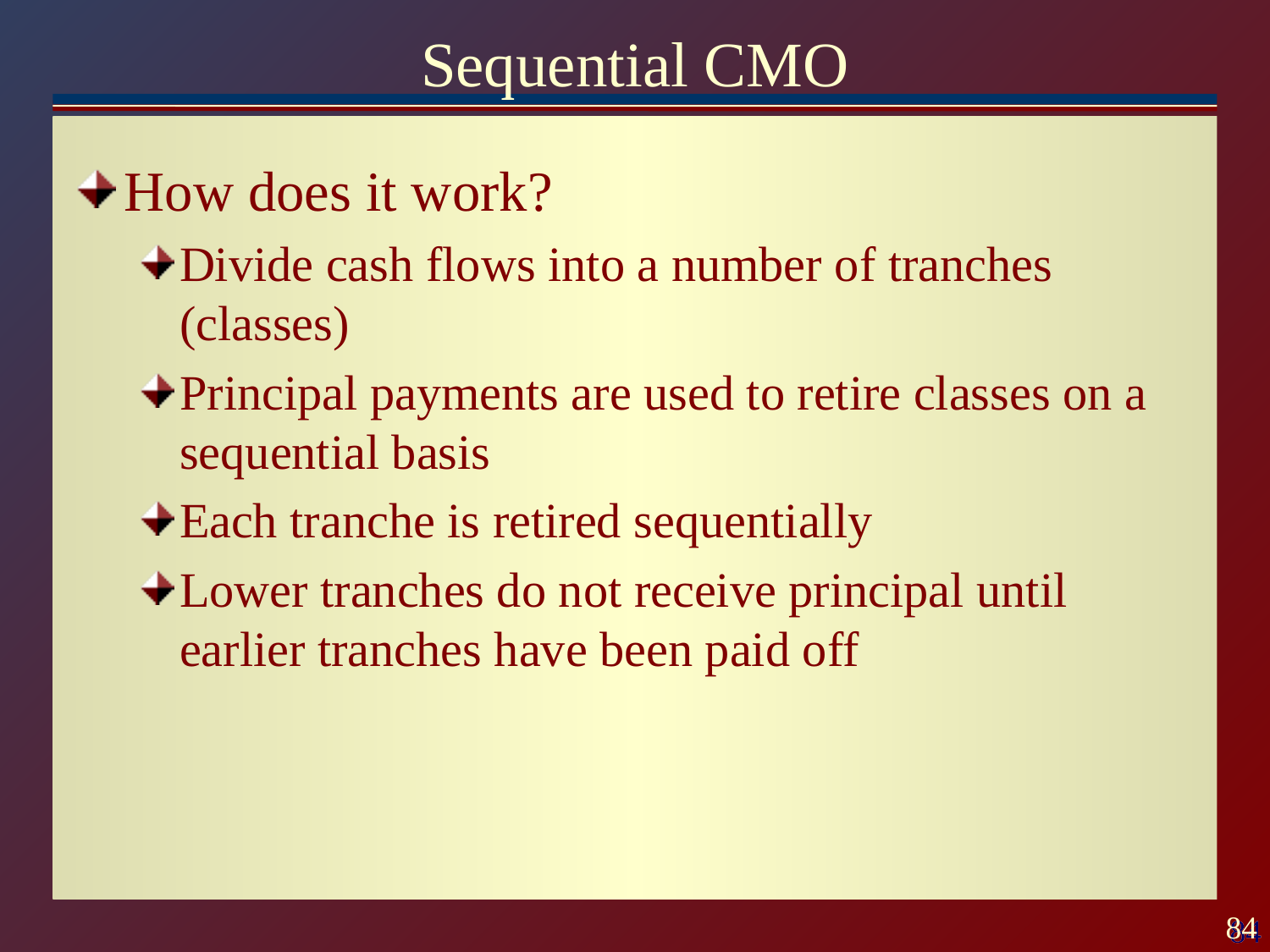

# Sequential CMO
How does it work?
Divide cash flows into a number of tranches (classes)
Principal payments are used to retire classes on a sequential basis
Each tranche is retired sequentially
Lower tranches do not receive principal until earlier tranches have been paid off